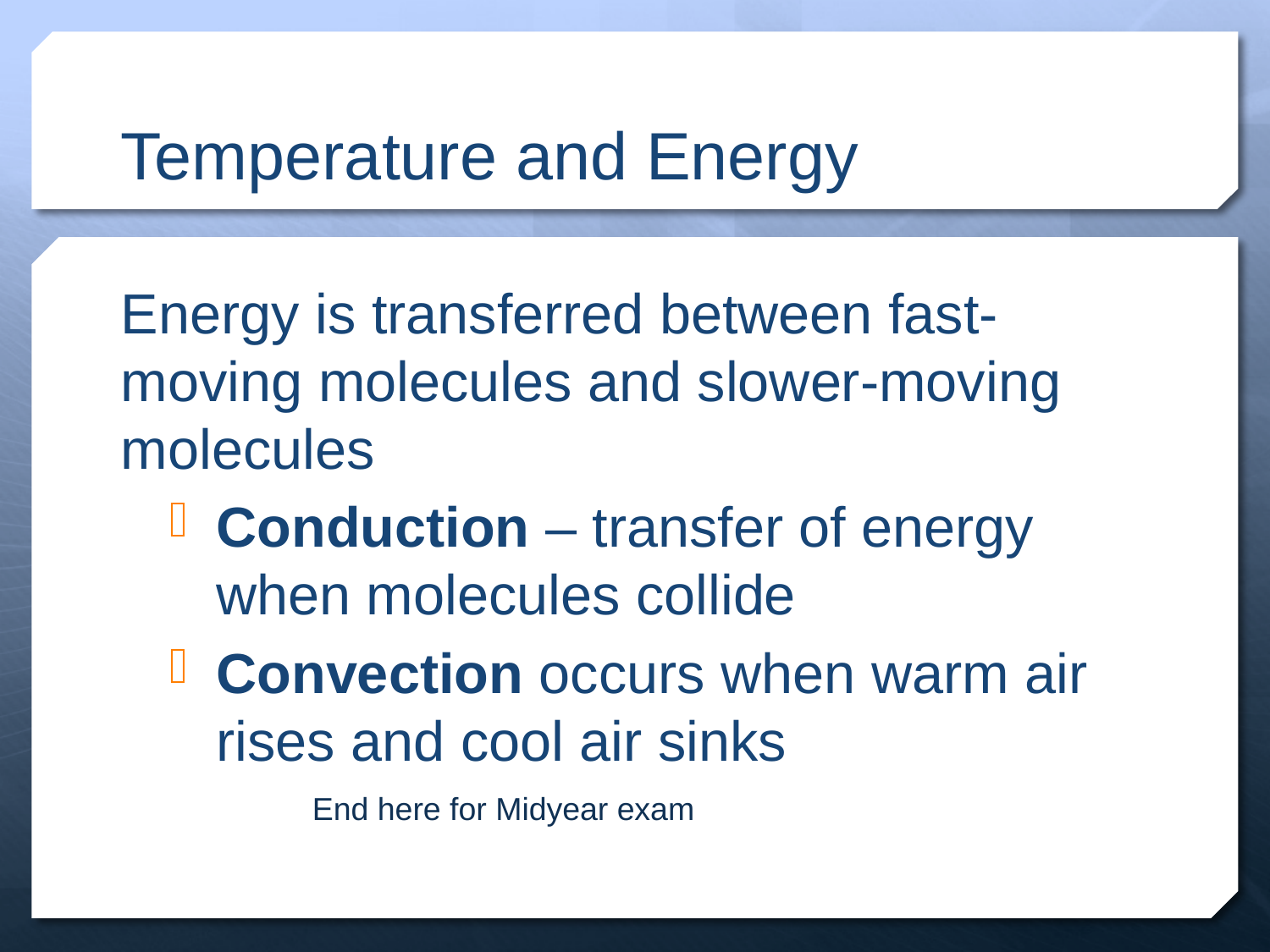

# Temperature and Energy
Energy is transferred between fast-moving molecules and slower-moving molecules
Conduction – transfer of energy when molecules collide
Convection occurs when warm air rises and cool air sinks
End here for Midyear exam